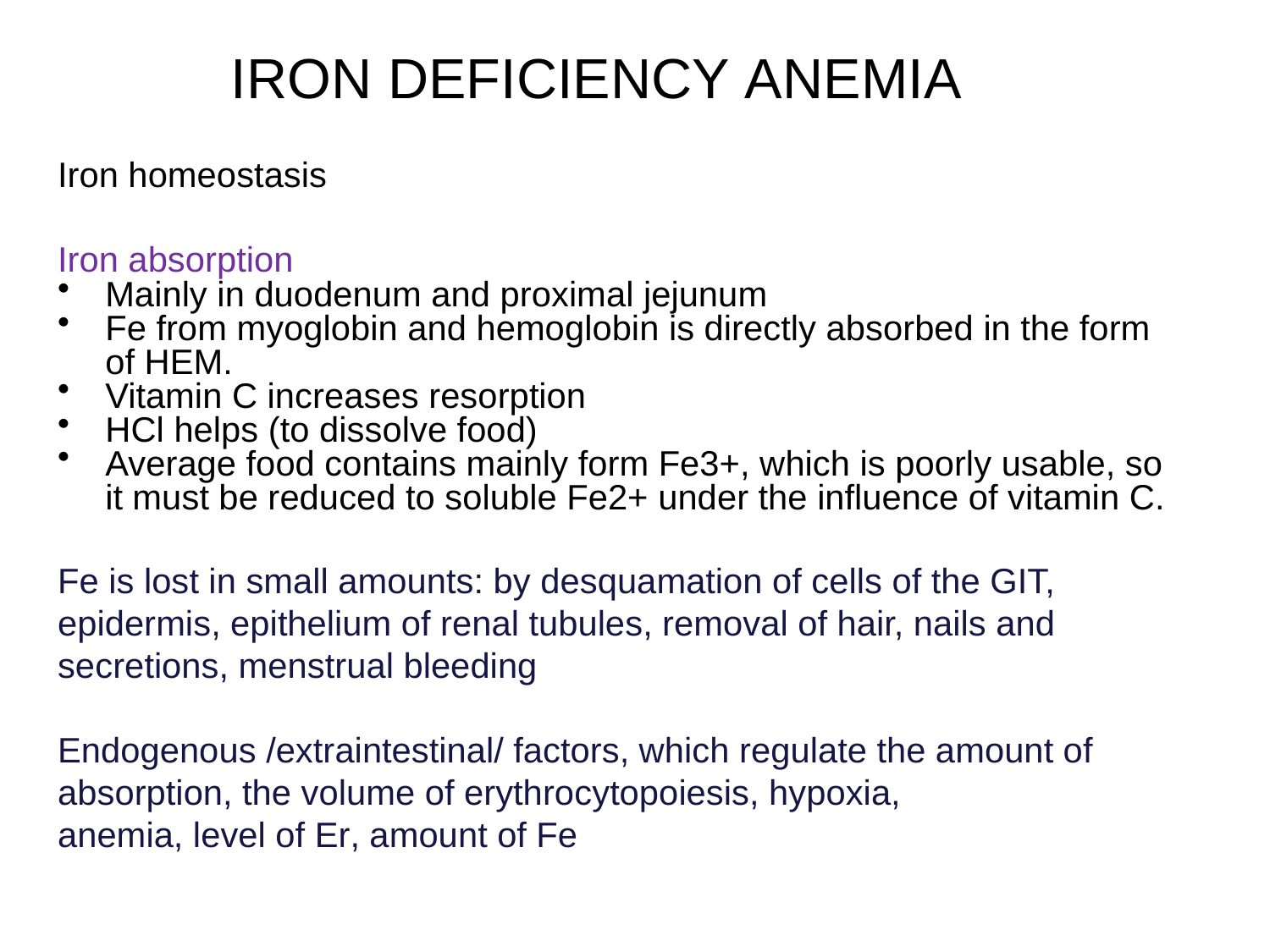

# IRON DEFICIENCY ANEMIA
Iron homeostasis

Iron absorption
Mainly in duodenum and proximal jejunum
Fe from myoglobin and hemoglobin is directly absorbed in the form of HEM.
Vitamin C increases resorption
HCl helps (to dissolve food)
Average food contains mainly form Fe3+, which is poorly usable, so it must be reduced to soluble Fe2+ under the influence of vitamin C.

Fe is lost in small amounts: by desquamation of cells of the GIT, epidermis, epithelium of renal tubules, removal of hair, nails and secretions, menstrual bleeding

Endogenous /extraintestinal/ factors, which regulate the amount of absorption, the volume of erythrocytopoiesis, hypoxia,
anemia, level of Er, amount of Fe